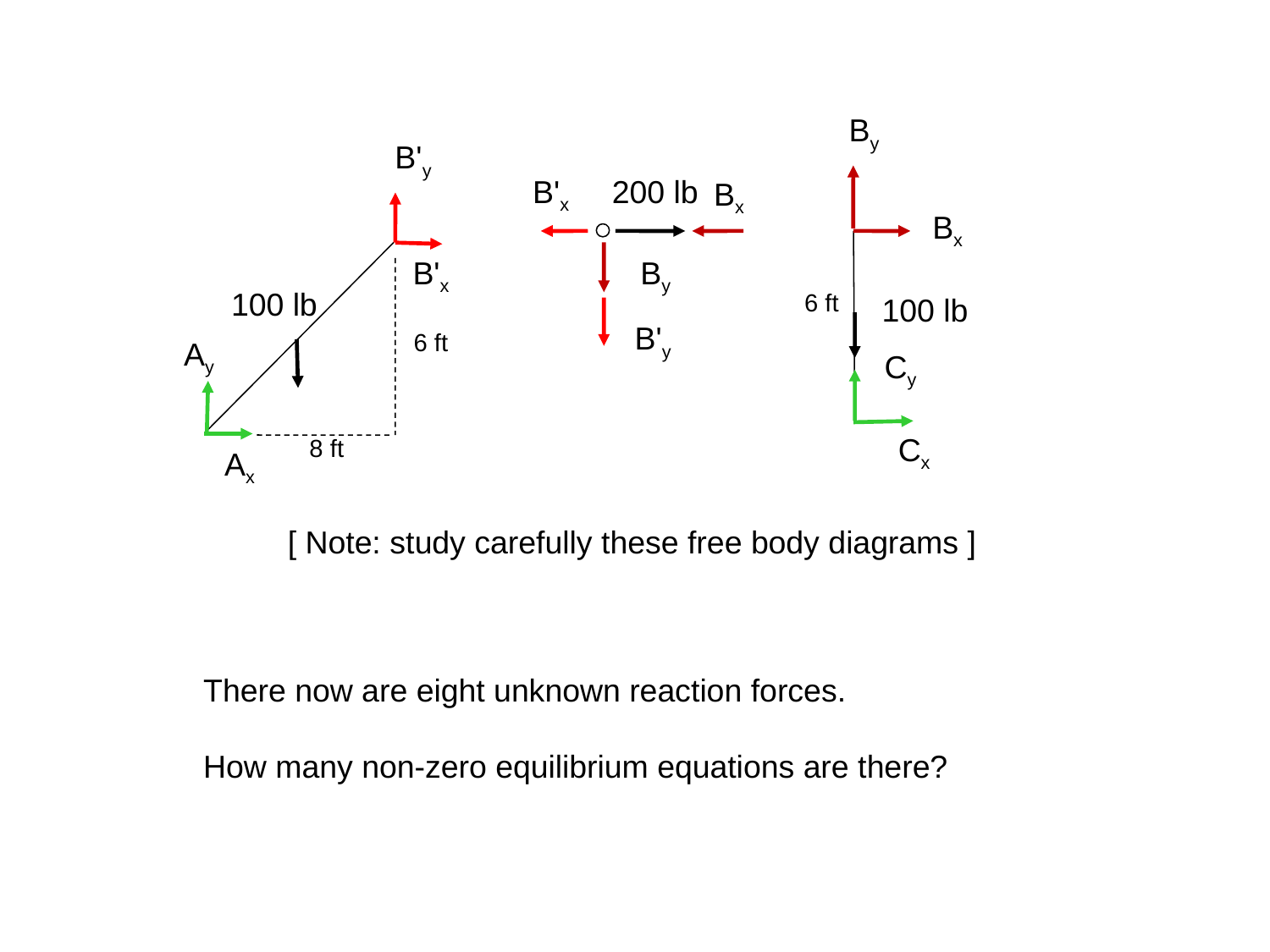

By
B'y
B'x
200 lb

Bx

Bx

B'x
By

100 lb
6 ft
100 lb

B'y

6 ft
Ay

Cy

Cx
8 ft

Ax
[ Note: study carefully these free body diagrams ]
There now are eight unknown reaction forces.

How many non-zero equilibrium equations are there?